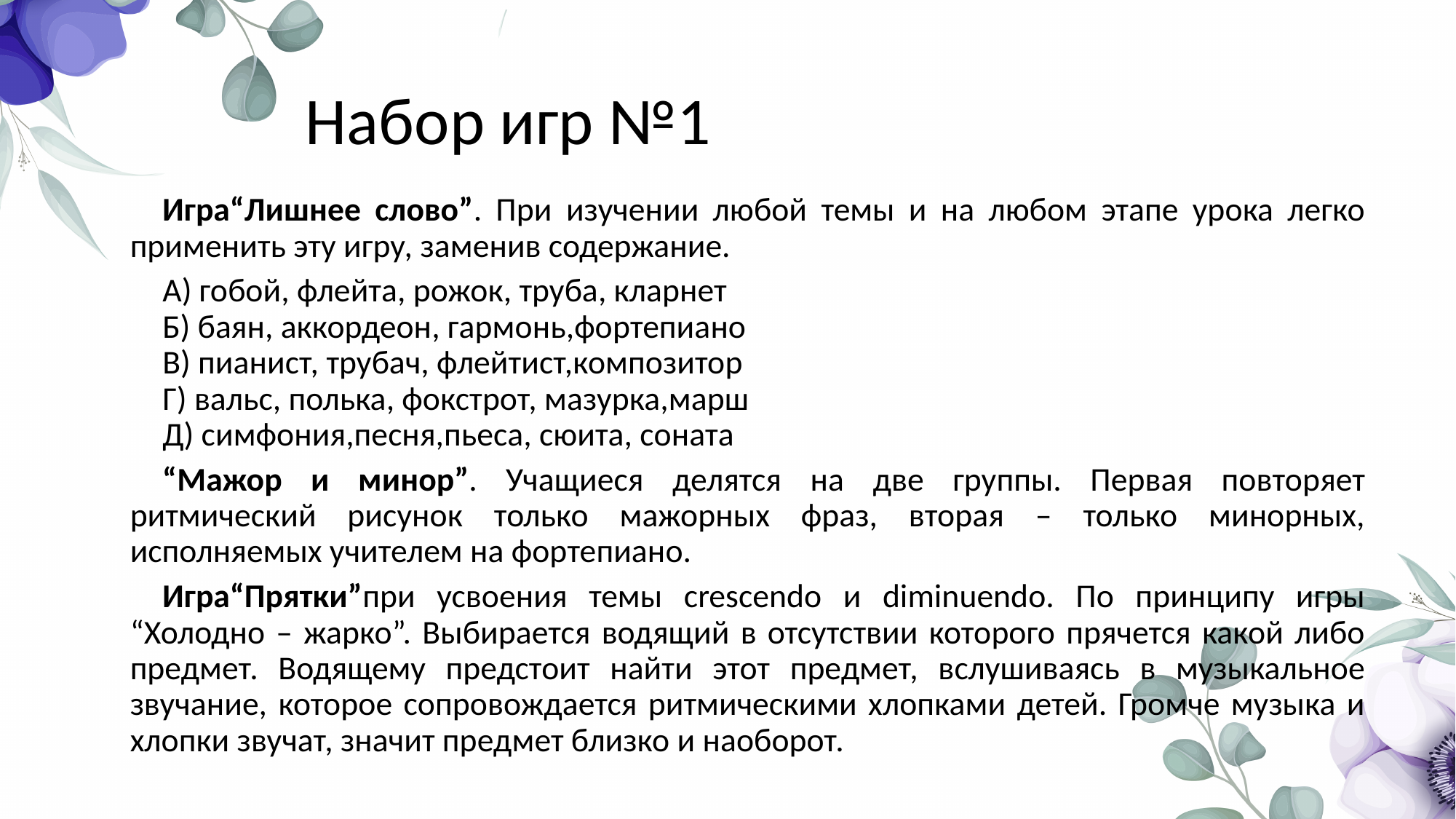

# Набор игр №1
Игра“Лишнее слово”. При изучении любой темы и на любом этапе урока легко применить эту игру, заменив содержание.
А) гобой, флейта, рожок, труба, кларнет
Б) баян, аккордеон, гармонь,фортепиано
В) пианист, трубач, флейтист,композитор
Г) вальс, полька, фокстрот, мазурка,марш
Д) симфония,песня,пьеса, сюита, соната
“Мажор и минор”. Учащиеся делятся на две группы. Первая повторяет ритмический рисунок только мажорных фраз, вторая – только минорных, исполняемых учителем на фортепиано.
Игра“Прятки”при усвоения темы crescendo и diminuendo. По принципу игры “Холодно – жарко”. Выбирается водящий в отсутствии которого прячется какой либо предмет. Водящему предстоит найти этот предмет, вслушиваясь в музыкальное звучание, которое сопровождается ритмическими хлопками детей. Громче музыка и хлопки звучат, значит предмет близко и наоборот.